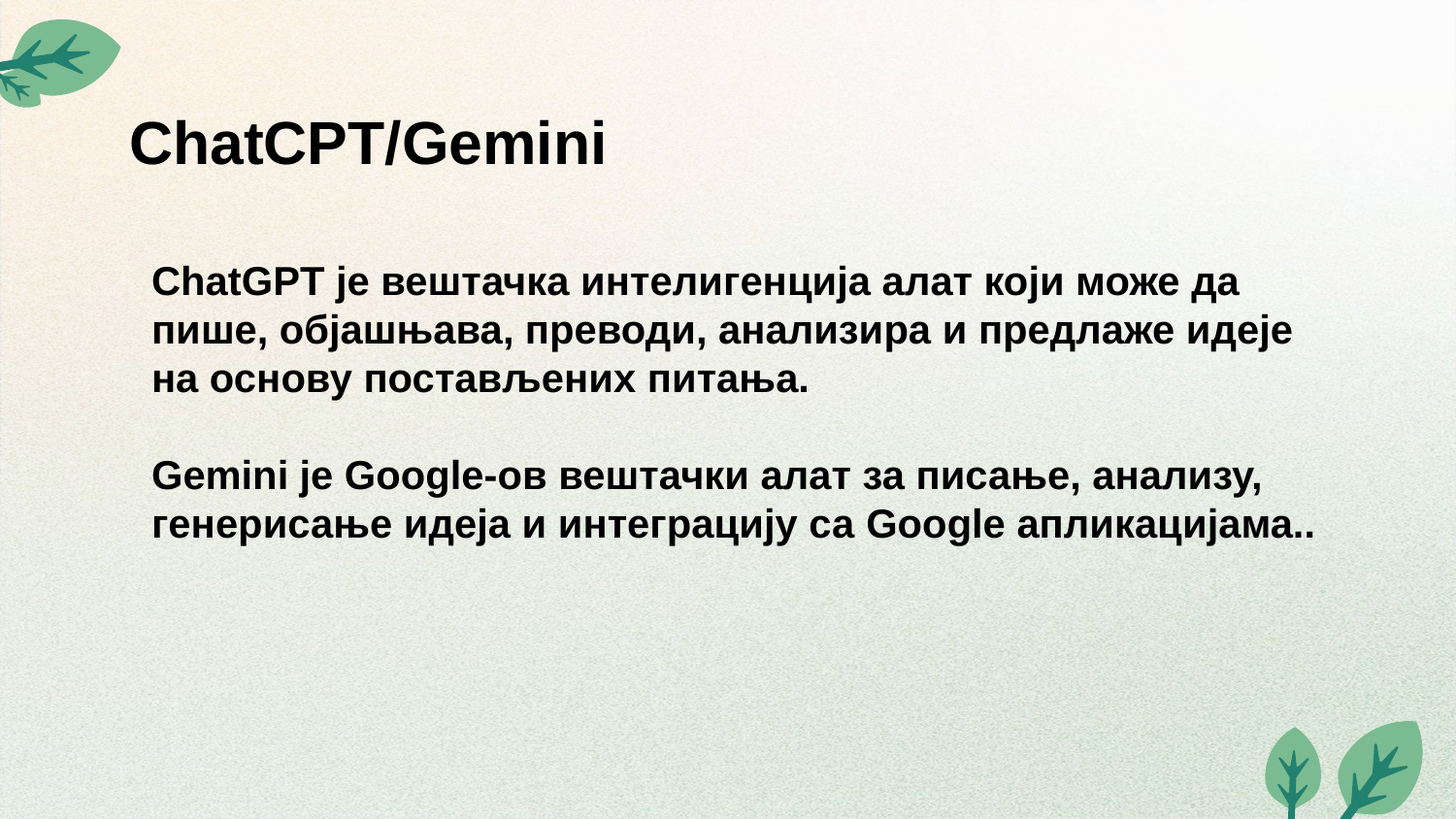

# ChatCPT/Gemini
ChatGPT је вештачка интелигенција алат који може да пише, објашњава, преводи, анализира и предлаже идеје на основу постављених питања.

Gemini је Google-ов вештачки алат за писање, анализу, генерисање идеја и интеграцију са Google апликацијама..